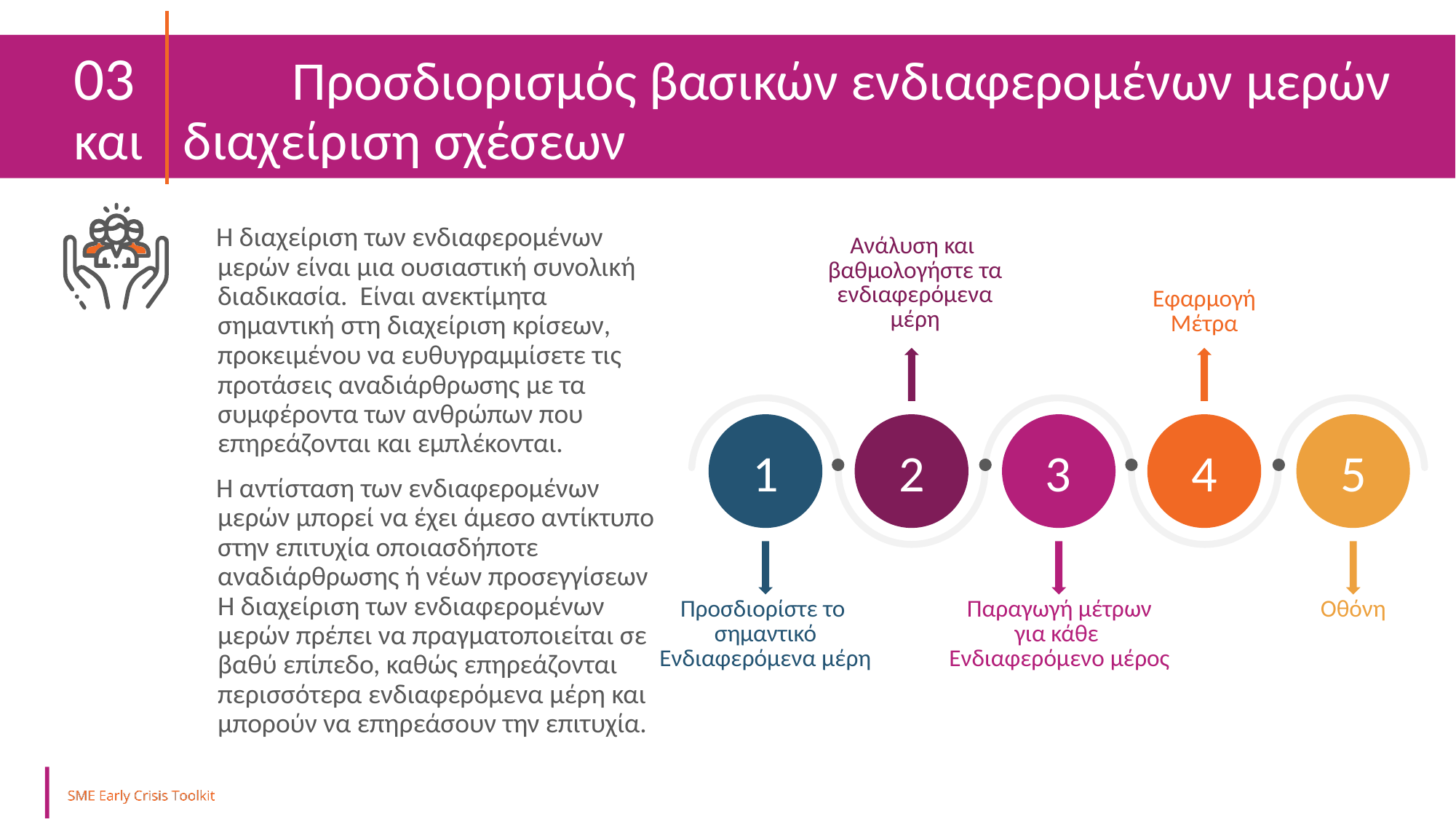

03    	Προσδιορισμός βασικών ενδιαφερομένων μερών και 	διαχείριση σχέσεων

Η διαχείριση των ενδιαφερομένων μερών είναι μια ουσιαστική συνολική διαδικασία.  Είναι ανεκτίμητα σημαντική στη διαχείριση κρίσεων, προκειμένου να ευθυγραμμίσετε τις προτάσεις αναδιάρθρωσης με τα συμφέροντα των ανθρώπων που επηρεάζονται και εμπλέκονται.
Η αντίσταση των ενδιαφερομένων μερών μπορεί να έχει άμεσο αντίκτυπο στην επιτυχία οποιασδήποτε αναδιάρθρωσης ή νέων προσεγγίσεων Η διαχείριση των ενδιαφερομένων μερών πρέπει να πραγματοποιείται σε βαθύ επίπεδο, καθώς επηρεάζονται περισσότερα ενδιαφερόμενα μέρη και μπορούν να επηρεάσουν την επιτυχία.
Ανάλυση και
βαθμολογήστε τα ενδιαφερόμενα μέρη
Εφαρμογή
Μέτρα

1
2
3
4
5

Προσδιορίστε το
σημαντικό
Ενδιαφερόμενα μέρη
Παραγωγή μέτρων
για κάθε
Ενδιαφερόμενο μέρος
Οθόνη